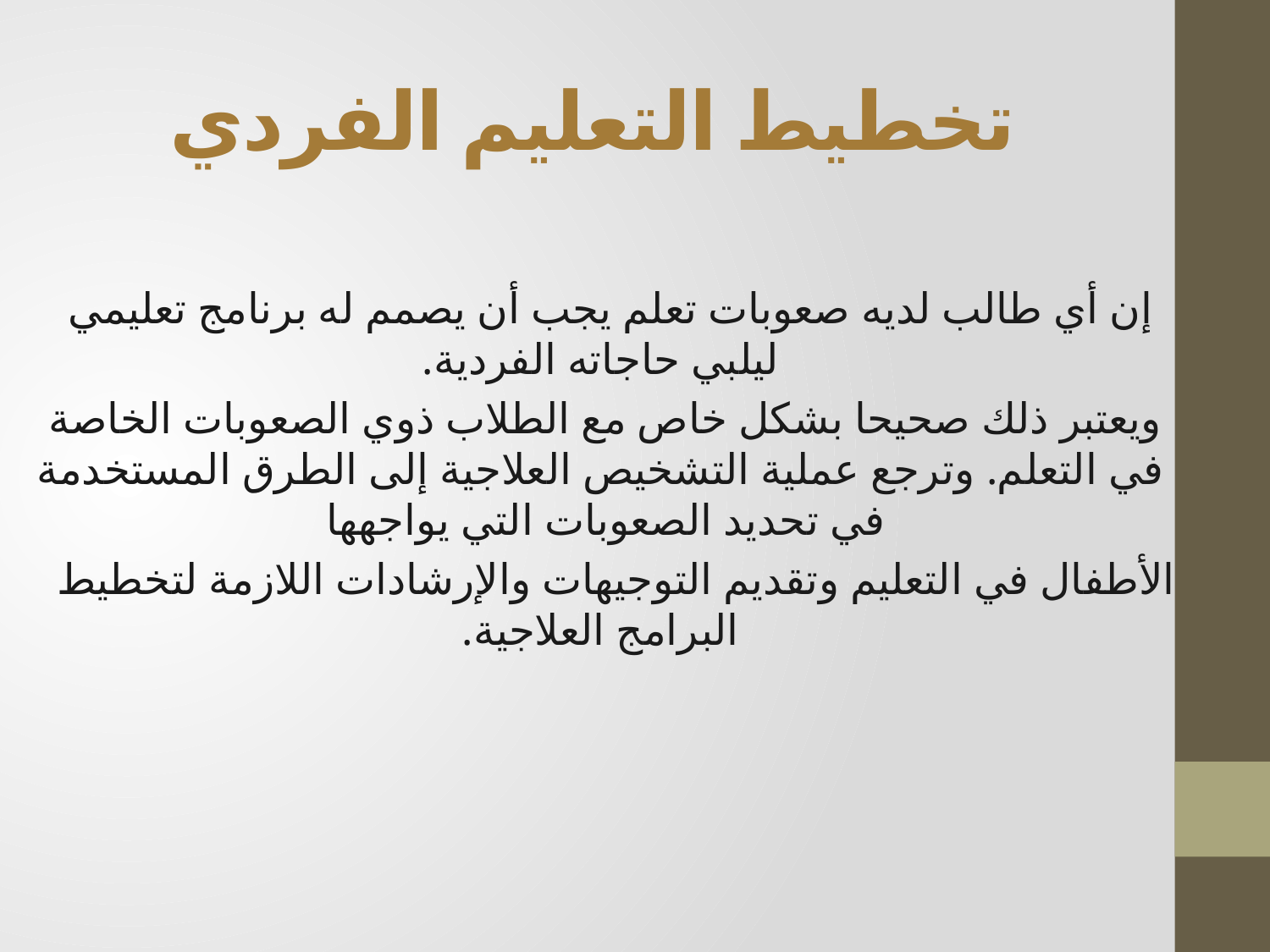

# تخطيط التعليم الفردي
 إن أي طالب لديه صعوبات تعلم يجب أن يصمم له برنامج تعليمي ليلبي حاجاته الفردية.
  ويعتبر ذلك صحيحا بشكل خاص مع الطلاب ذوي الصعوبات الخاصة في التعلم. وترجع عملية التشخيص العلاجية إلى الطرق المستخدمة في تحديد الصعوبات التي يواجهها
الأطفال في التعليم وتقديم التوجيهات والإرشادات اللازمة لتخطيط البرامج العلاجية.